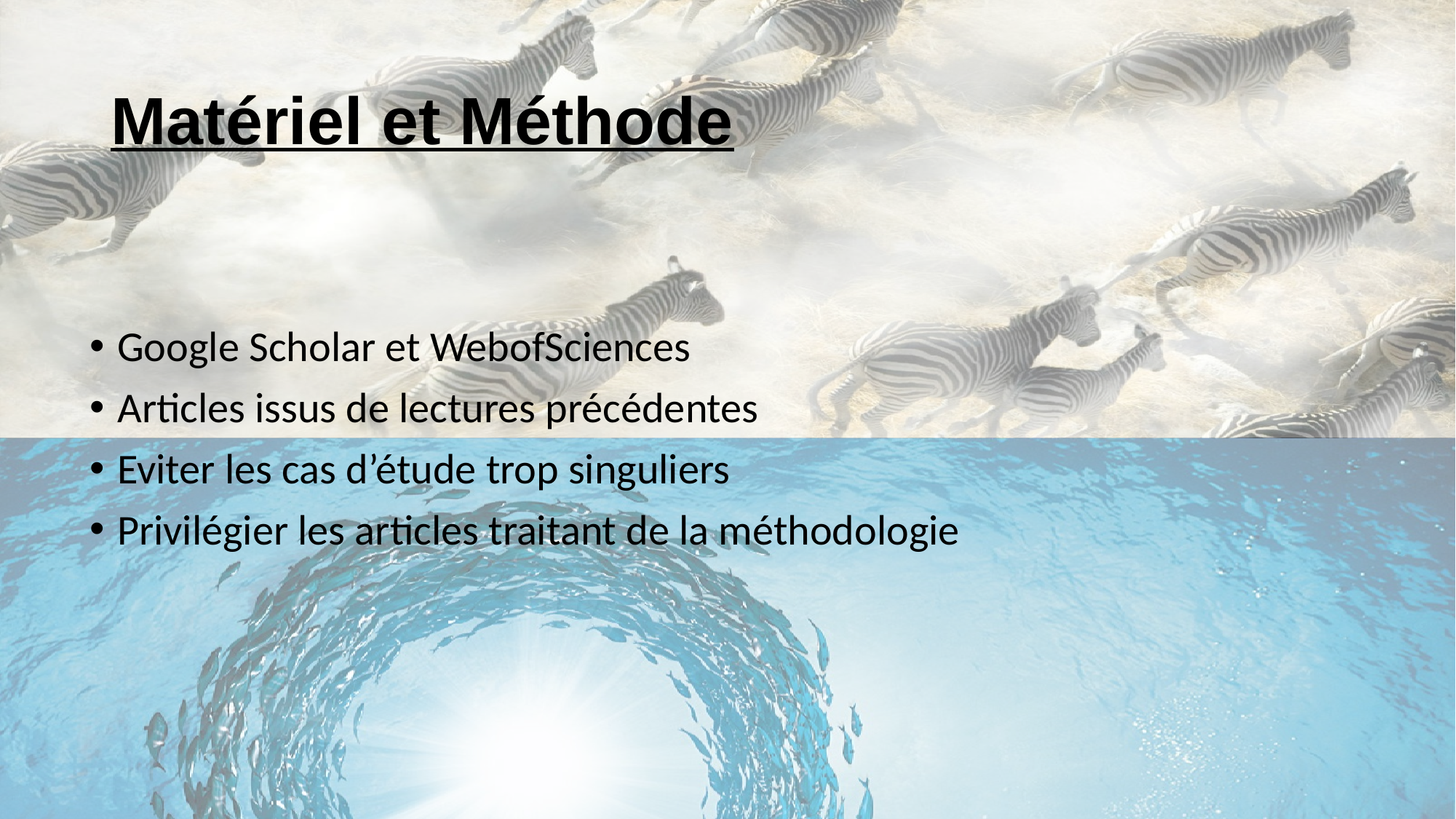

# Matériel et Méthode
Google Scholar et WebofSciences
Articles issus de lectures précédentes
Eviter les cas d’étude trop singuliers
Privilégier les articles traitant de la méthodologie